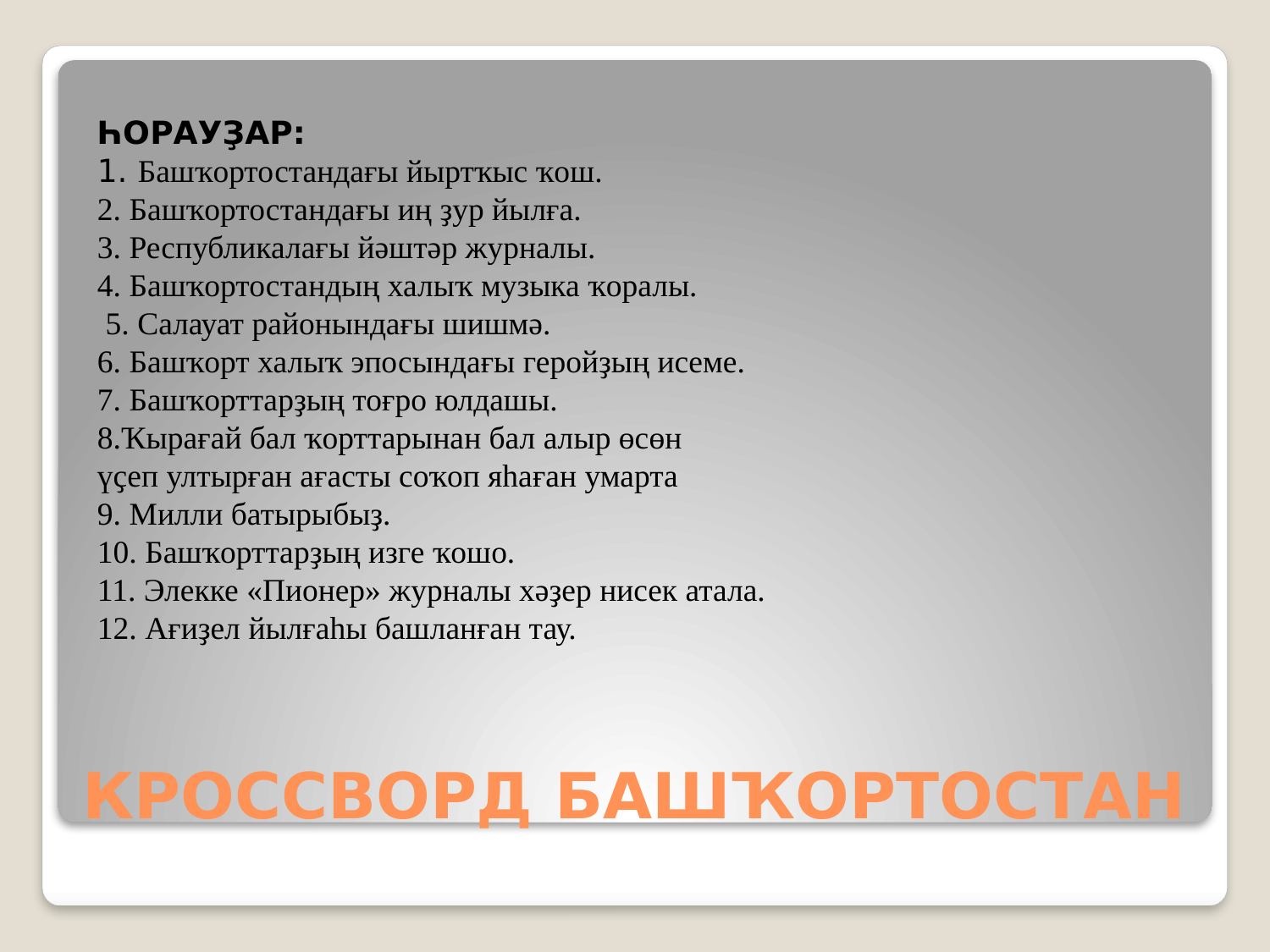

ҺОРАУҘАР:
1. Башҡортостандағы йыртҡыс ҡош.
2. Башҡортостандағы иң ҙур йылға.
3. Республикалағы йәштәр журналы.
4. Башҡортостандың халыҡ музыка ҡоралы.
 5. Салауат районындағы шишмә.
6. Башҡорт халыҡ эпосындағы геройҙың исеме.
7. Башҡорттарҙың тоғро юлдашы.
8.Ҡырағай бал ҡорттарынан бал алыр өсөн үҫеп ултырған ағасты соҡоп яһаған умарта
9. Милли батырыбыҙ.
10. Башҡорттарҙың изге ҡошо.
11. Элекке «Пионер» журналы хәҙер нисек атала.
12. Ағиҙел йылғаһы башланған тау.
# КРОССВОРД БАШҠОРТОСТАН